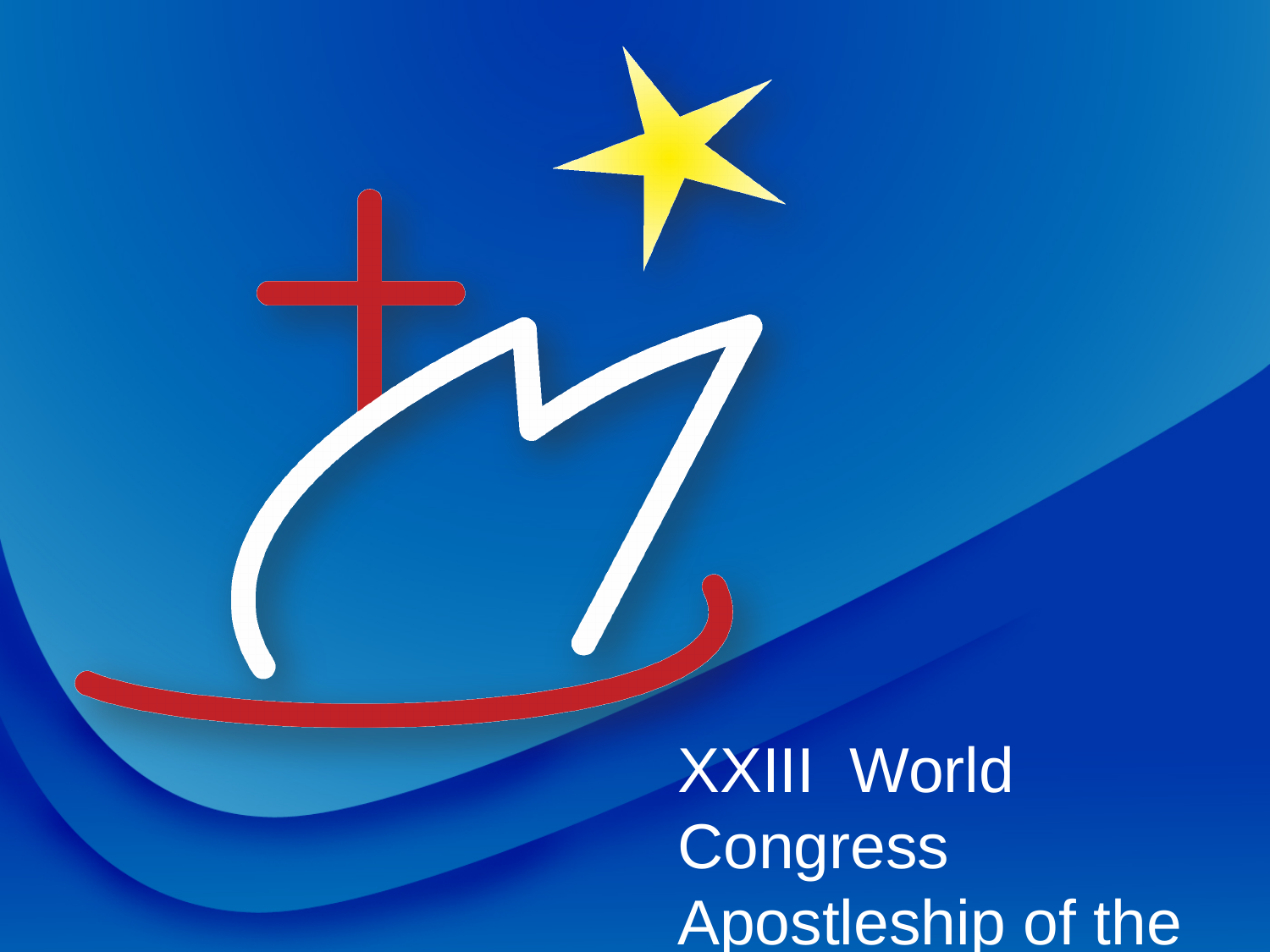

XXIII  World Congress
Apostleship of the Sea
Vatican City, 19th – 23th November 2012